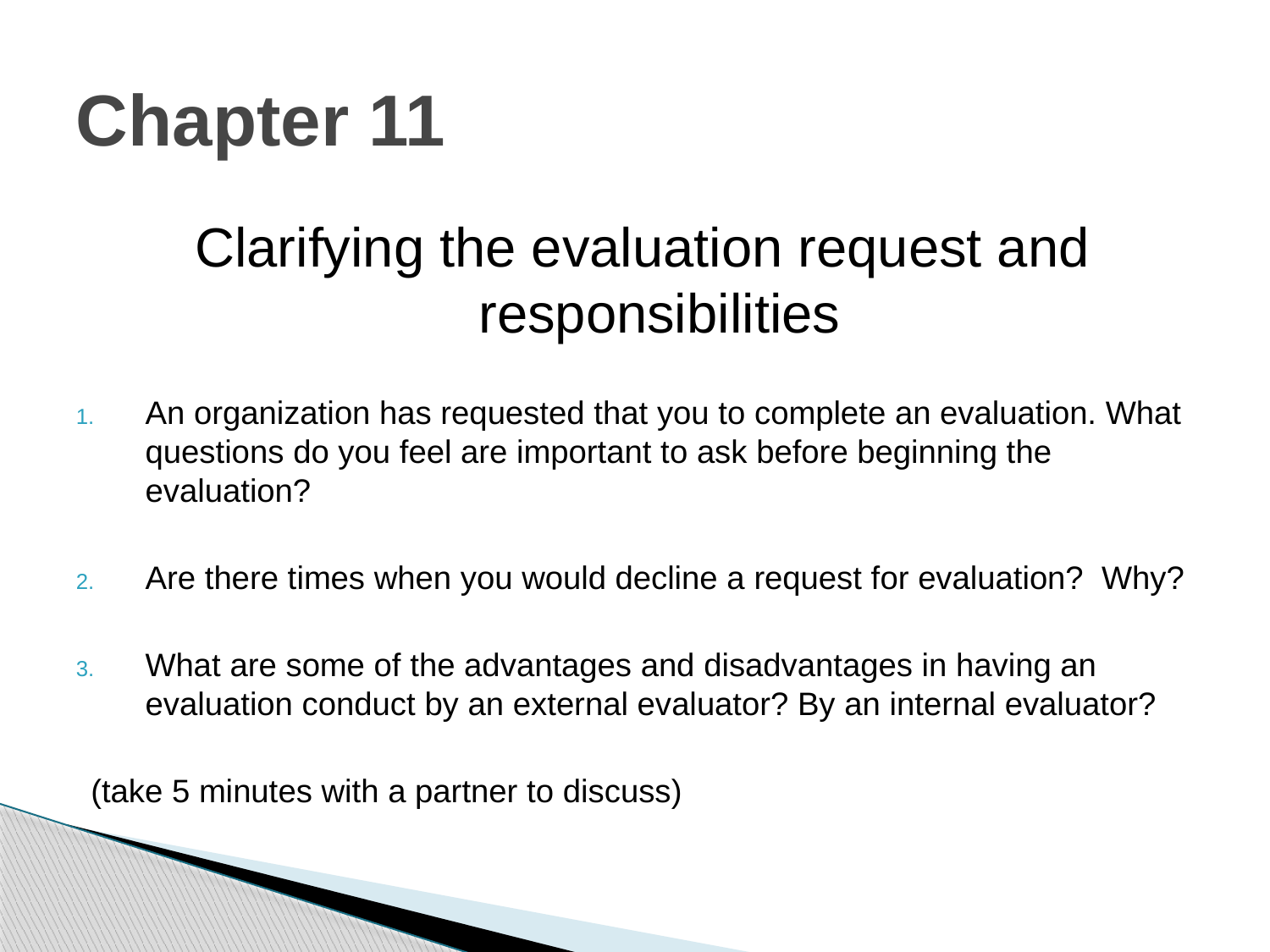

# Chapter 11
Clarifying the evaluation request and responsibilities

An organization has requested that you to complete an evaluation. What questions do you feel are important to ask before beginning the evaluation?

Are there times when you would decline a request for evaluation?  Why?

What are some of the advantages and disadvantages in having an evaluation conduct by an external evaluator? By an internal evaluator?

(take 5 minutes with a partner to discuss)